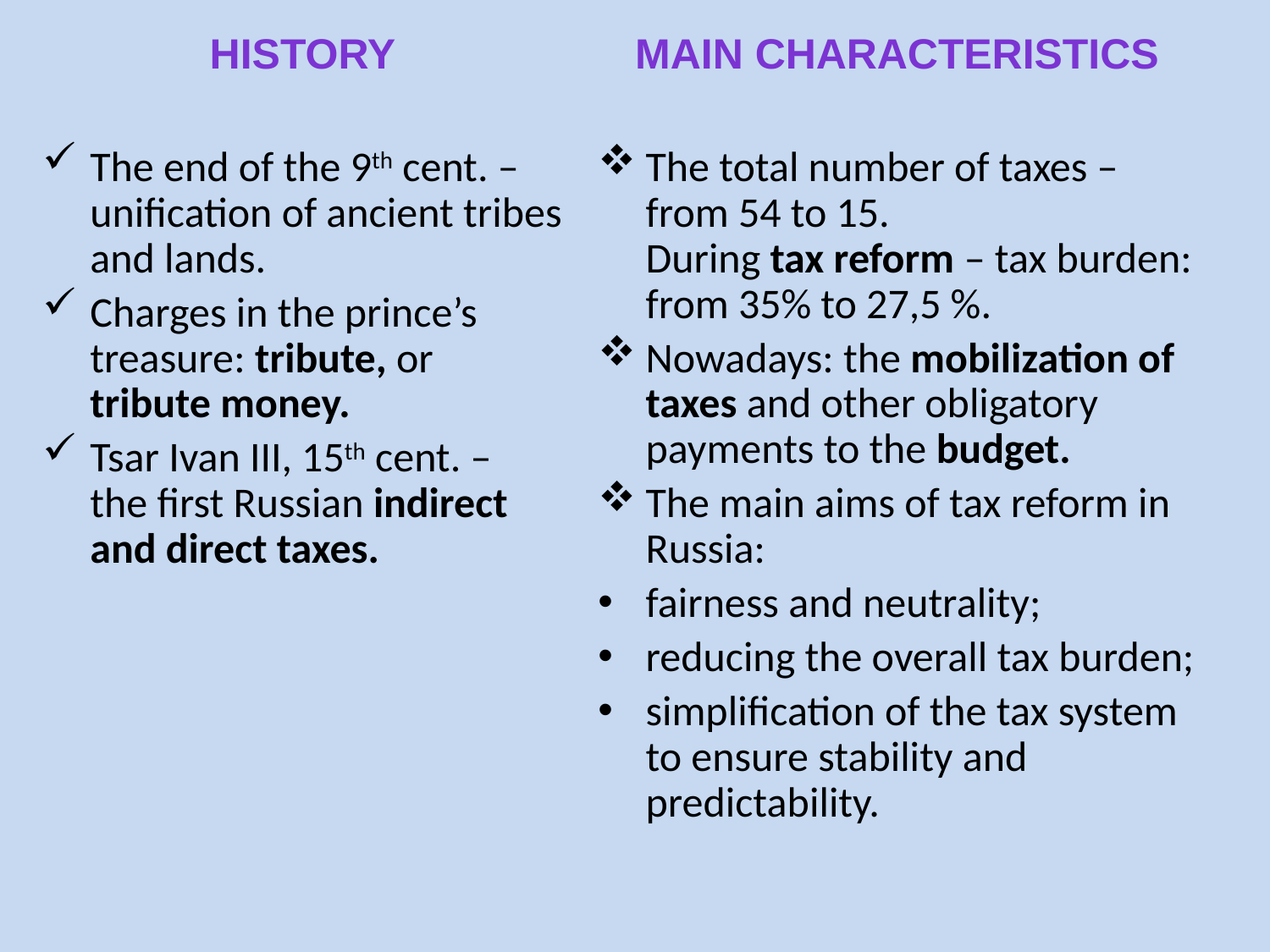

HISTORY

The end of the 9th cent. – unification of ancient tribes and lands.
Charges in the prince’s treasure: tribute, or tribute money.
Tsar Ivan III, 15th cent. –  the first Russian indirect and direct taxes.

MAIN CHARACTERISTICS

The total number of taxes –  from 54 to 15.                               During tax reform – tax burden: from 35% to 27,5 %.
Nowadays: the mobilization of taxes and other obligatory payments to the budget.
The main aims of tax reform in Russia:
fairness and neutrality;
reducing the overall tax burden;
simplification of the tax system to ensure stability and predictability.